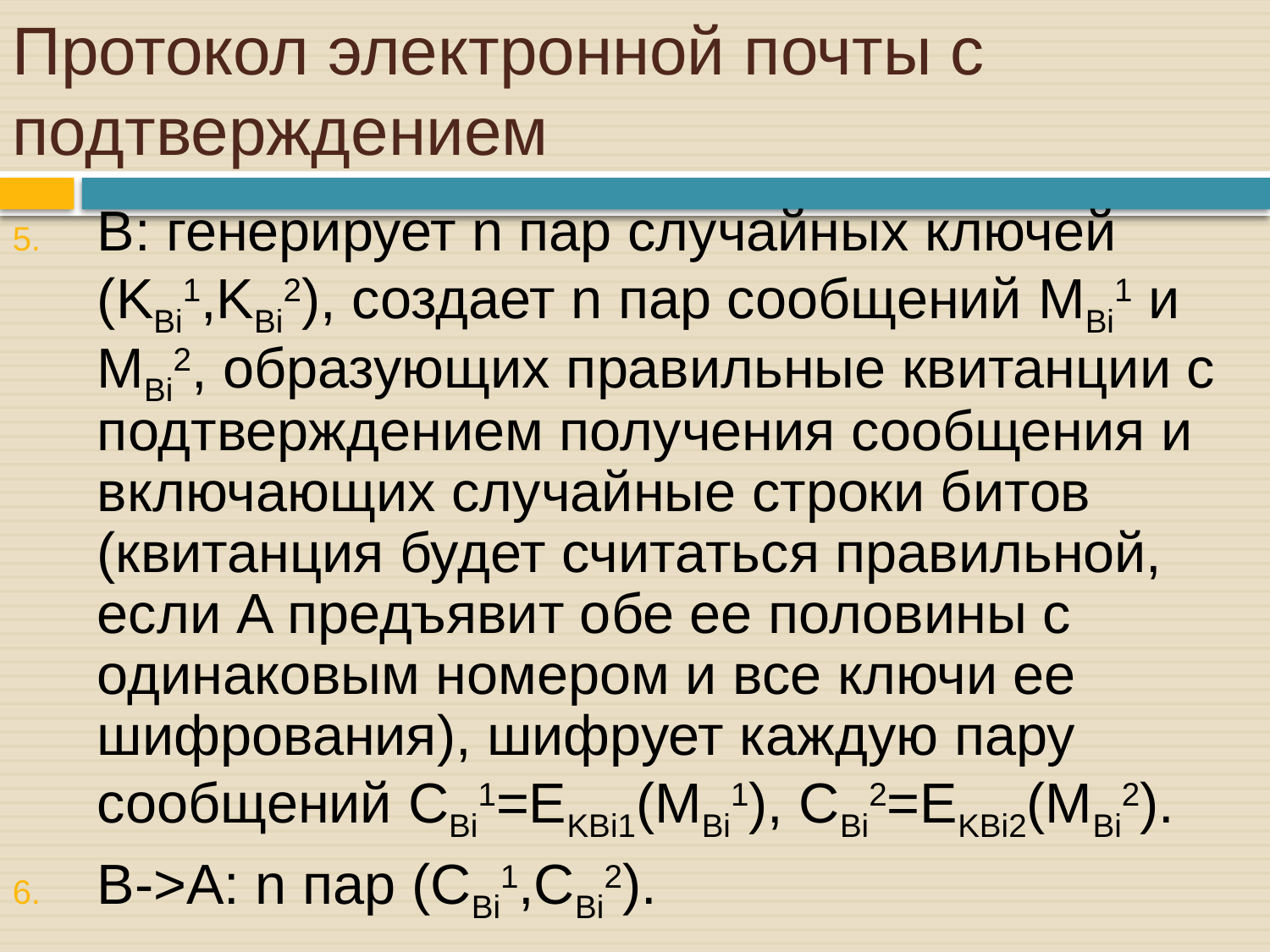

# Протокол электронной почты с подтверждением
B: генерирует n пар случайных ключей (KBi1,KBi2), создает n пар сообщений MBi1 и MBi2, образующих правильные квитанции с подтверждением получения сообщения и включающих случайные строки битов (квитанция будет считаться правильной, если A предъявит обе ее половины с одинаковым номером и все ключи ее шифрования), шифрует каждую пару сообщений CBi1=EKBi1(MBi1), CBi2=EKBi2(MBi2).
B->A: n пар (CBi1,CBi2).